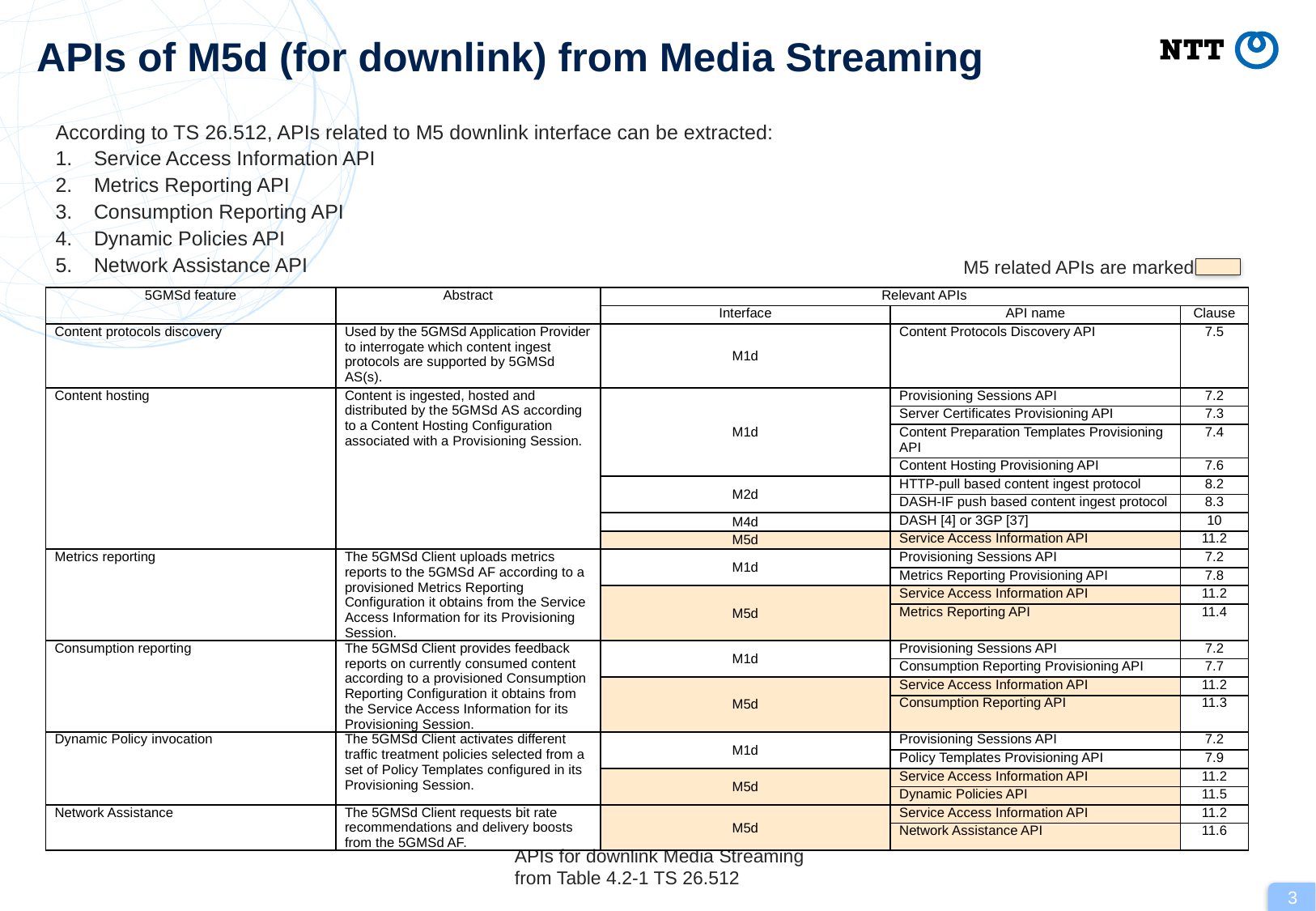

# APIs of M5d (for downlink) from Media Streaming
According to TS 26.512, APIs related to M5 downlink interface can be extracted:
Service Access Information API
Metrics Reporting API
Consumption Reporting API
Dynamic Policies API
Network Assistance API

M5 related APIs are marked

| 5GMSd feature | Abstract | Relevant APIs |  |  |
| --- | --- | --- | --- | --- |
|  |  | Interface | API name | Clause |
| Content protocols discovery | Used by the 5GMSd Application Provider to interrogate which content ingest protocols are supported by 5GMSd AS(s). | M1d | Content Protocols Discovery API | 7.5 |
| Content hosting | Content is ingested, hosted and distributed by the 5GMSd AS according to a Content Hosting Configuration associated with a Provisioning Session. | M1d | Provisioning Sessions API | 7.2 |
|  |  |  | Server Certificates Provisioning API | 7.3 |
|  |  |  | Content Preparation Templates Provisioning API | 7.4 |
|  |  |  | Content Hosting Provisioning API | 7.6 |
|  |  | M2d | HTTP-pull based content ingest protocol | 8.2 |
|  |  |  | DASH-IF push based content ingest protocol | 8.3 |
|  |  | M4d | DASH [4] or 3GP [37] | 10 |
|  |  | M5d | Service Access Information API | 11.2 |
| Metrics reporting | The 5GMSd Client uploads metrics reports to the 5GMSd AF according to a provisioned Metrics Reporting Configuration it obtains from the Service Access Information for its Provisioning Session. | M1d | Provisioning Sessions API | 7.2 |
|  |  |  | Metrics Reporting Provisioning API | 7.8 |
|  |  | M5d | Service Access Information API | 11.2 |
|  |  |  | Metrics Reporting API | 11.4 |
| Consumption reporting | The 5GMSd Client provides feedback reports on currently consumed content according to a provisioned Consumption Reporting Configuration it obtains from the Service Access Information for its Provisioning Session. | M1d | Provisioning Sessions API | 7.2 |
|  |  |  | Consumption Reporting Provisioning API | 7.7 |
|  |  | M5d | Service Access Information API | 11.2 |
|  |  |  | Consumption Reporting API | 11.3 |
| Dynamic Policy invocation | The 5GMSd Client activates different traffic treatment policies selected from a set of Policy Templates configured in its Provisioning Session. | M1d | Provisioning Sessions API | 7.2 |
|  |  |  | Policy Templates Provisioning API | 7.9 |
|  |  | M5d | Service Access Information API | 11.2 |
|  |  |  | Dynamic Policies API | 11.5 |
| Network Assistance | The 5GMSd Client requests bit rate recommendations and delivery boosts from the 5GMSd AF. | M5d | Service Access Information API | 11.2 |
|  |  |  | Network Assistance API | 11.6 |
APIs for downlink Media Streaming
from Table 4.2-1 TS 26.512